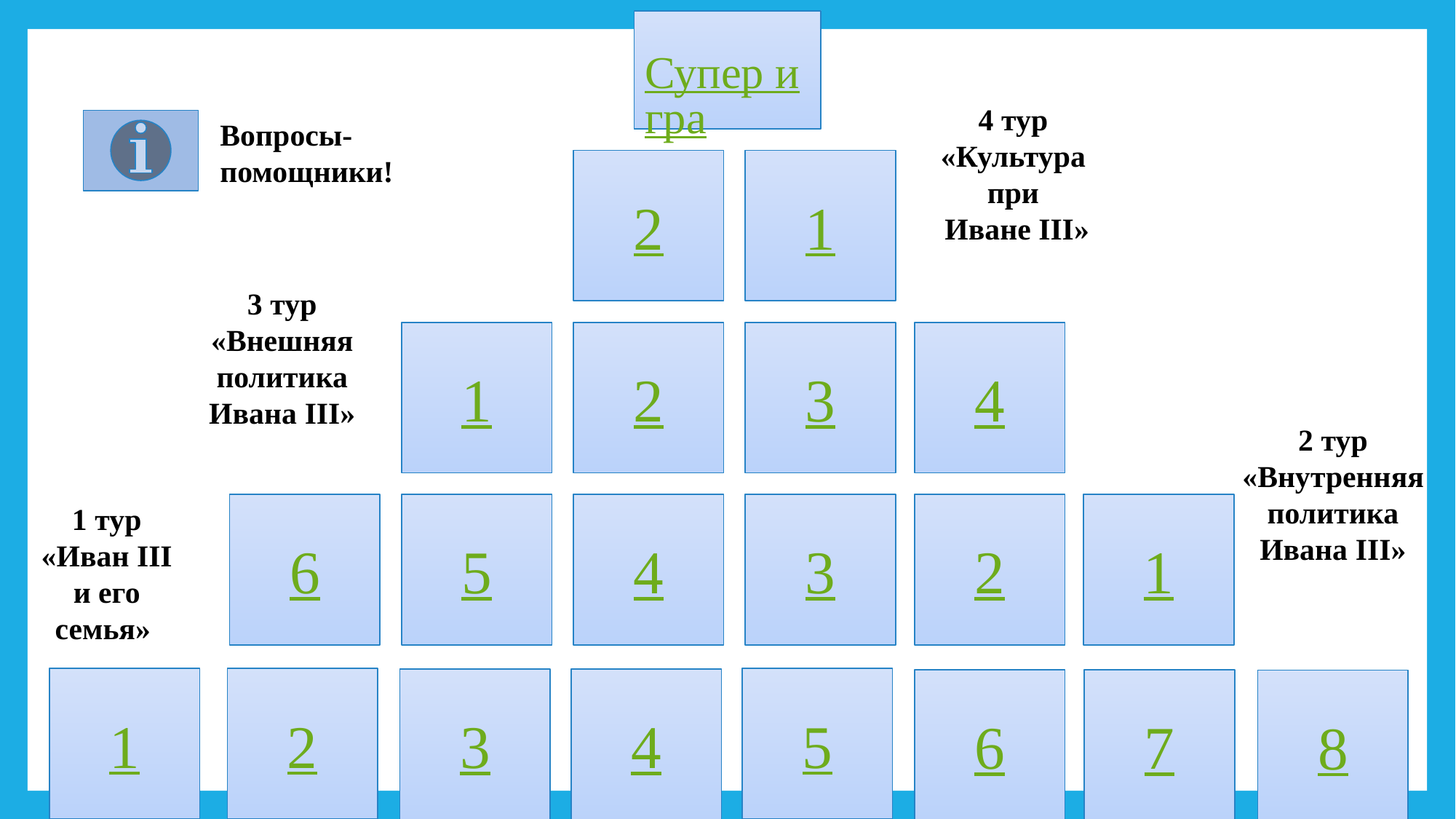

Супер игра
4 тур
«Культура
при
Иване III»

Вопросы-помощники!
2
1
3 тур «Внешняя политика Ивана III»
1
2
3
4
2 тур «Внутренняя политика Ивана III»
1 тур «Иван III и его семья»
6
5
4
3
2
1
1
2
5
3
4
6
7
8